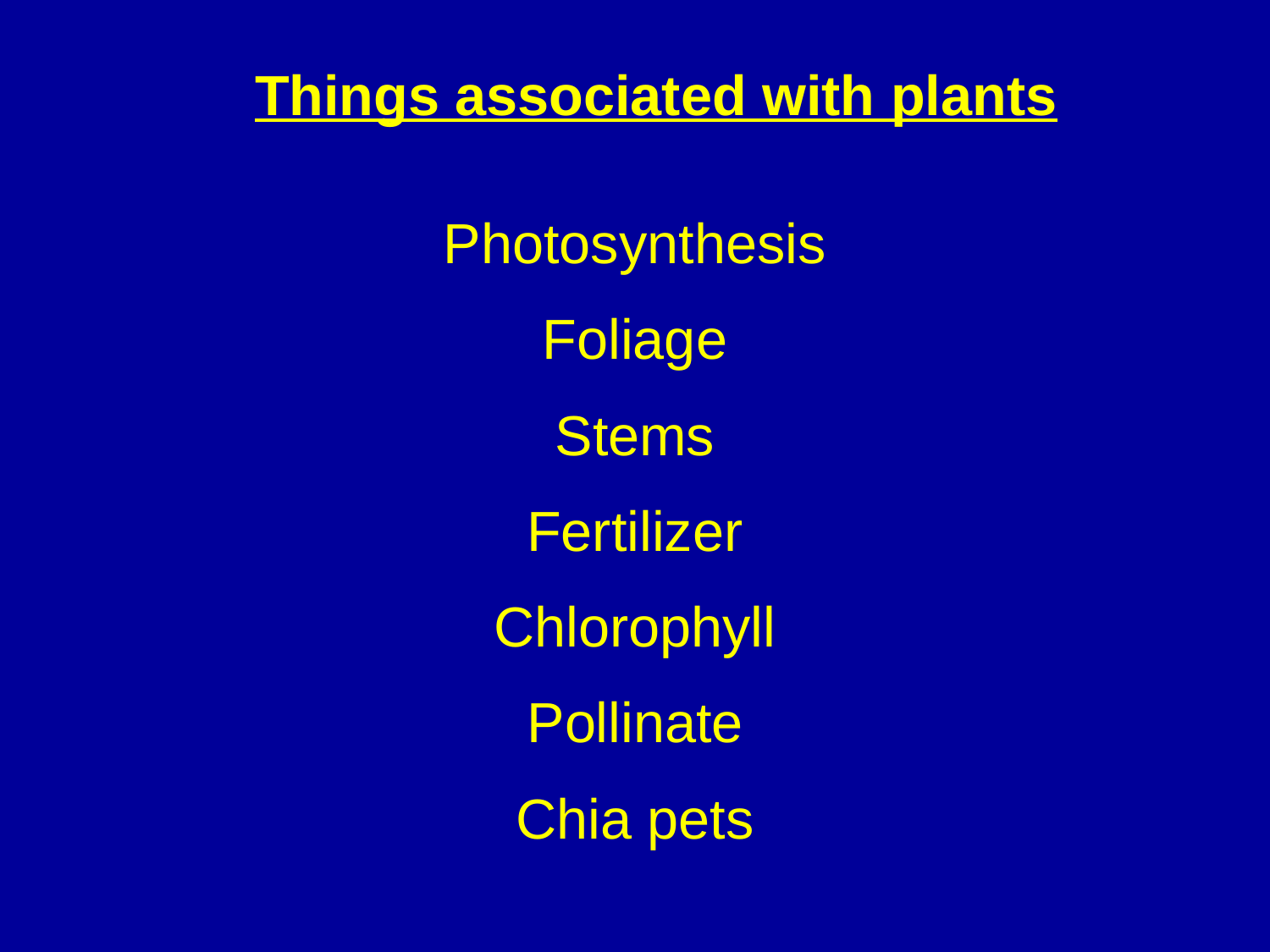

Things associated with plants
Photosynthesis
Foliage
Stems
Fertilizer
Chlorophyll
Pollinate
Chia pets